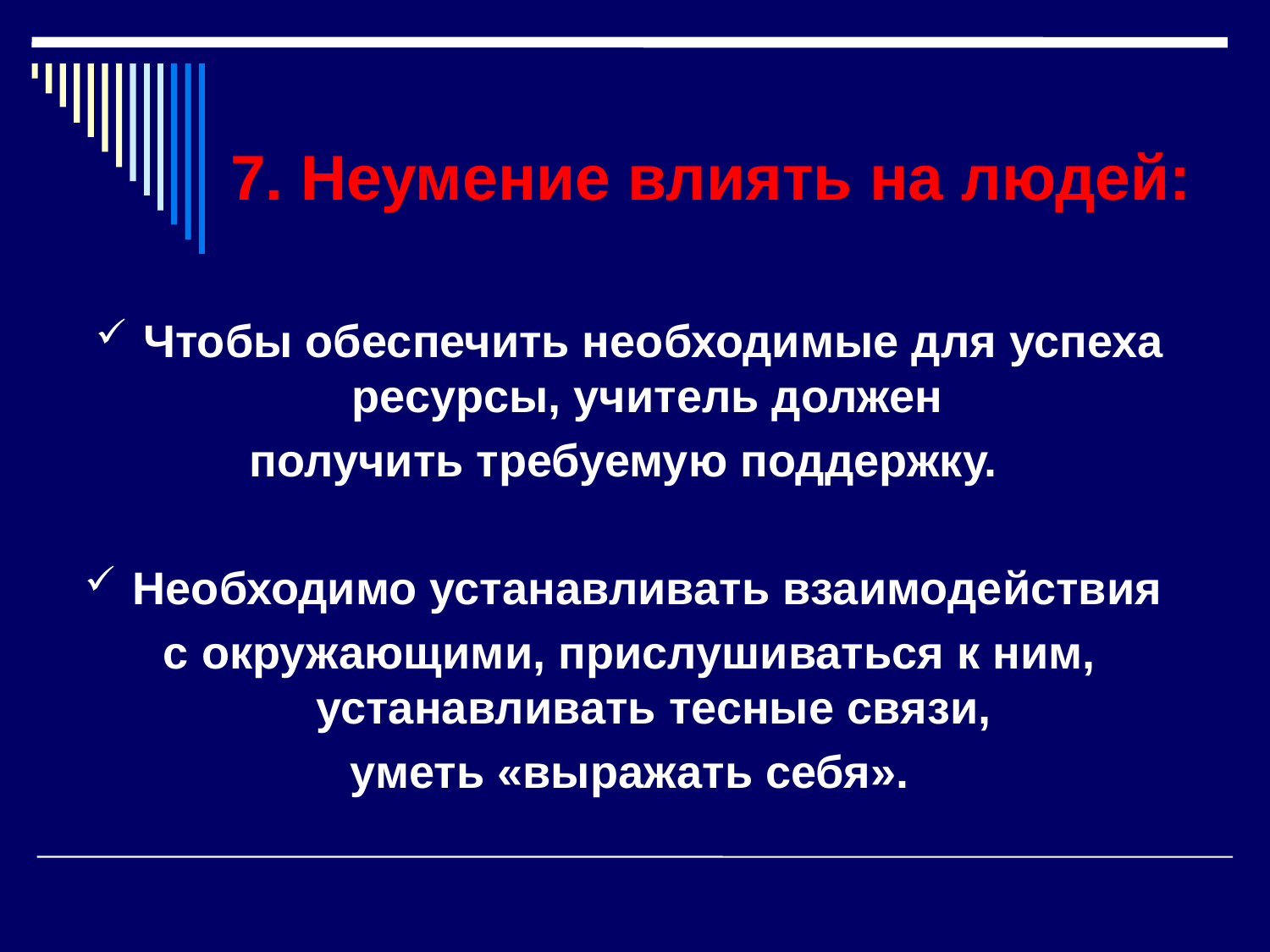

# 7. Неумение влиять на людей:
Чтобы обеспечить необходимые для успеха ресурсы, учитель должен
получить требуемую поддержку.

Необходимо устанавливать взаимодействия
с окружающими, прислушиваться к ним, устанавливать тесные связи,
уметь «выражать себя».